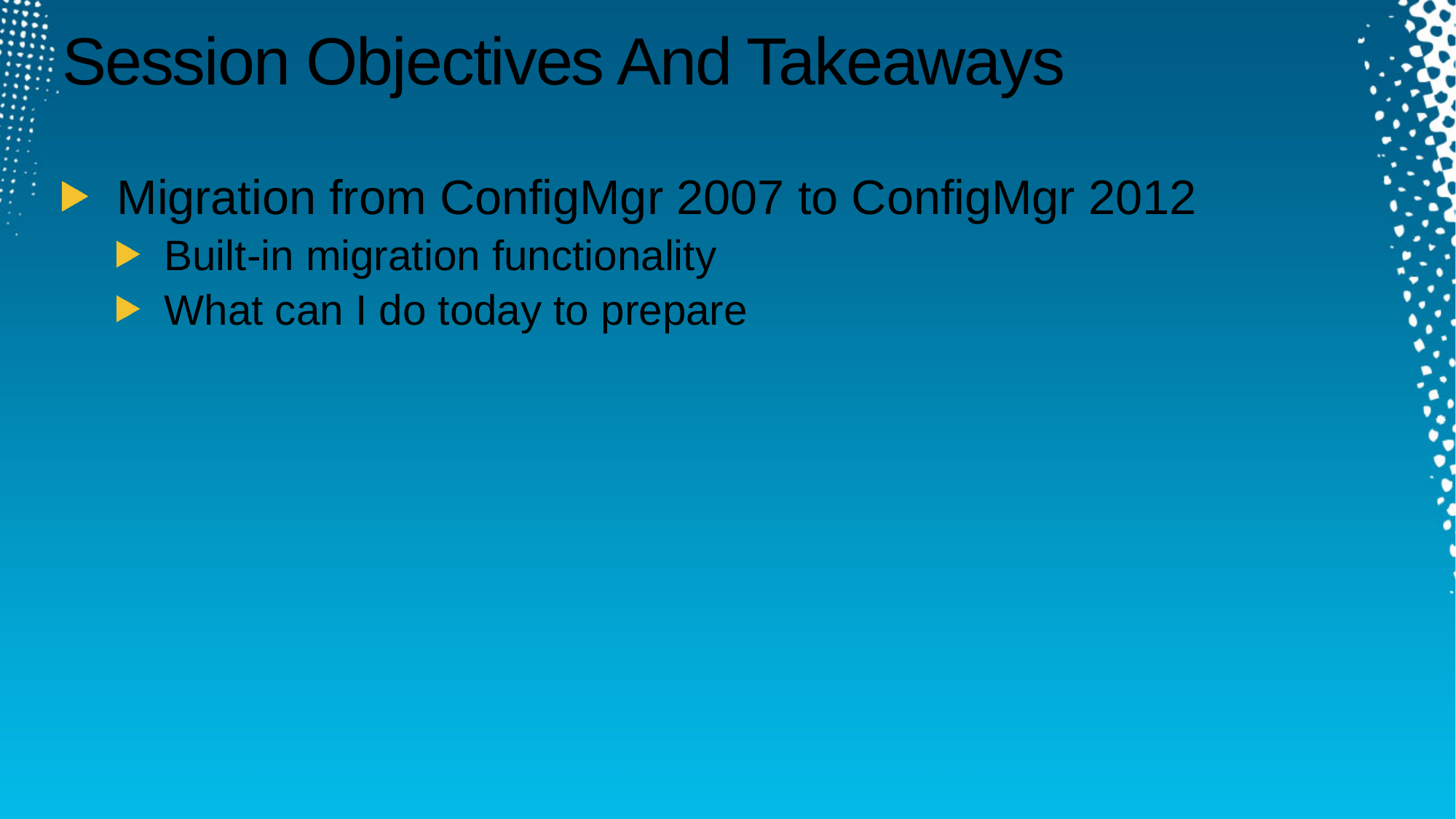

# Session Objectives And Takeaways
Migration from ConfigMgr 2007 to ConfigMgr 2012
Built-in migration functionality
What can I do today to prepare